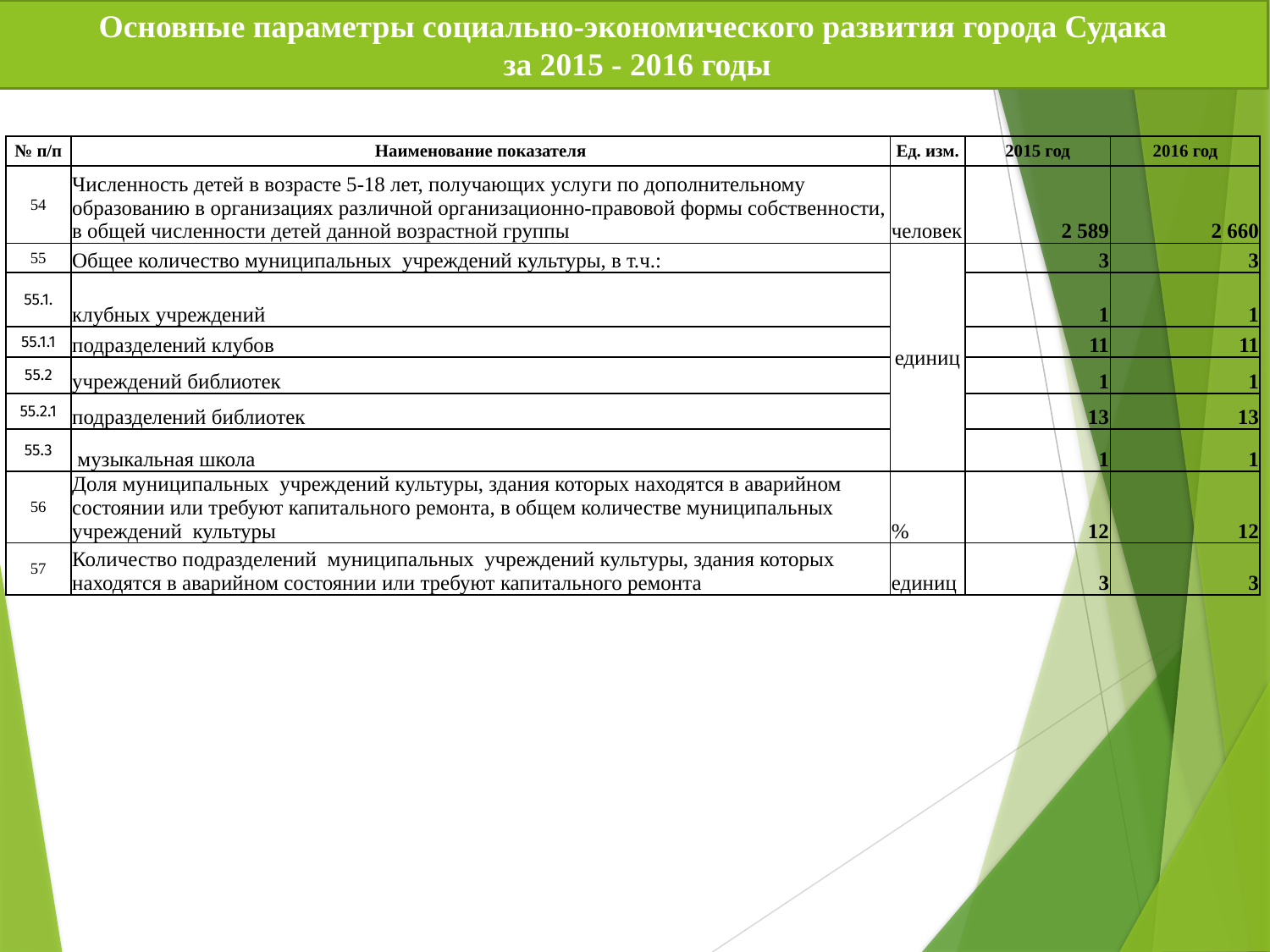

Основные параметры социально-экономического развития города Судака
 за 2015 - 2016 годы
| № п/п | Наименование показателя | Ед. изм. | 2015 год | 2016 год |
| --- | --- | --- | --- | --- |
| 54 | Численность детей в возрасте 5-18 лет, получающих услуги по дополнительному образованию в организациях различной организационно-правовой формы собственности, в общей численности детей данной возрастной группы | человек | 2 589 | 2 660 |
| 55 | Общее количество муниципальных учреждений культуры, в т.ч.: | единиц | 3 | 3 |
| 55.1. | клубных учреждений |  | 1 | 1 |
| 55.1.1 | подразделений клубов |  | 11 | 11 |
| 55.2 | учреждений библиотек |  | 1 | 1 |
| 55.2.1 | подразделений библиотек |  | 13 | 13 |
| 55.3 | музыкальная школа |  | 1 | 1 |
| 56 | Доля муниципальных учреждений культуры, здания которых находятся в аварийном состоянии или требуют капитального ремонта, в общем количестве муниципальных учреждений культуры | % | 12 | 12 |
| 57 | Количество подразделений муниципальных учреждений культуры, здания которых находятся в аварийном состоянии или требуют капитального ремонта | единиц | 3 | 3 |
10